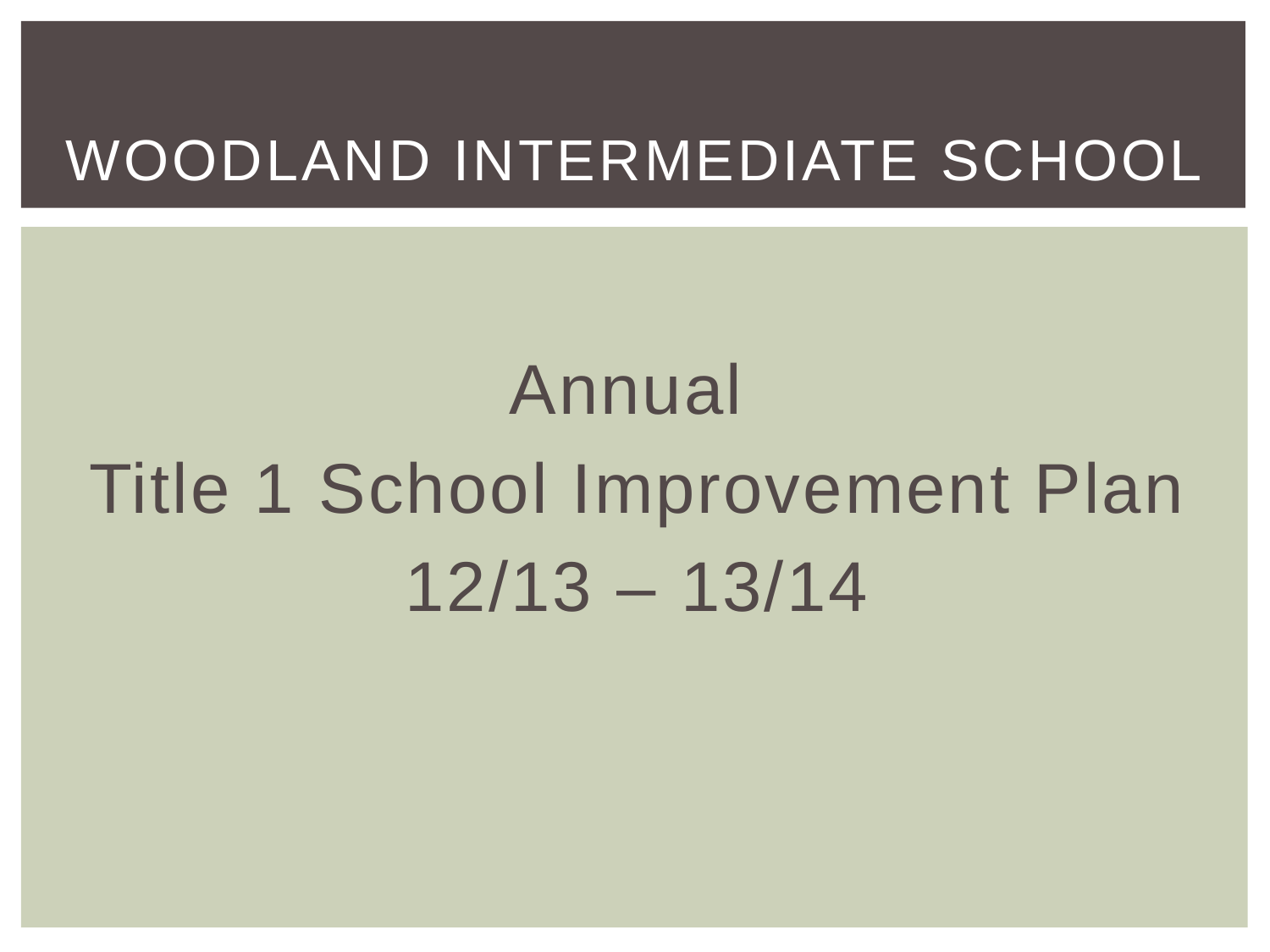

# Woodland Intermediate School

Annual
Title 1 School Improvement Plan
12/13 – 13/14